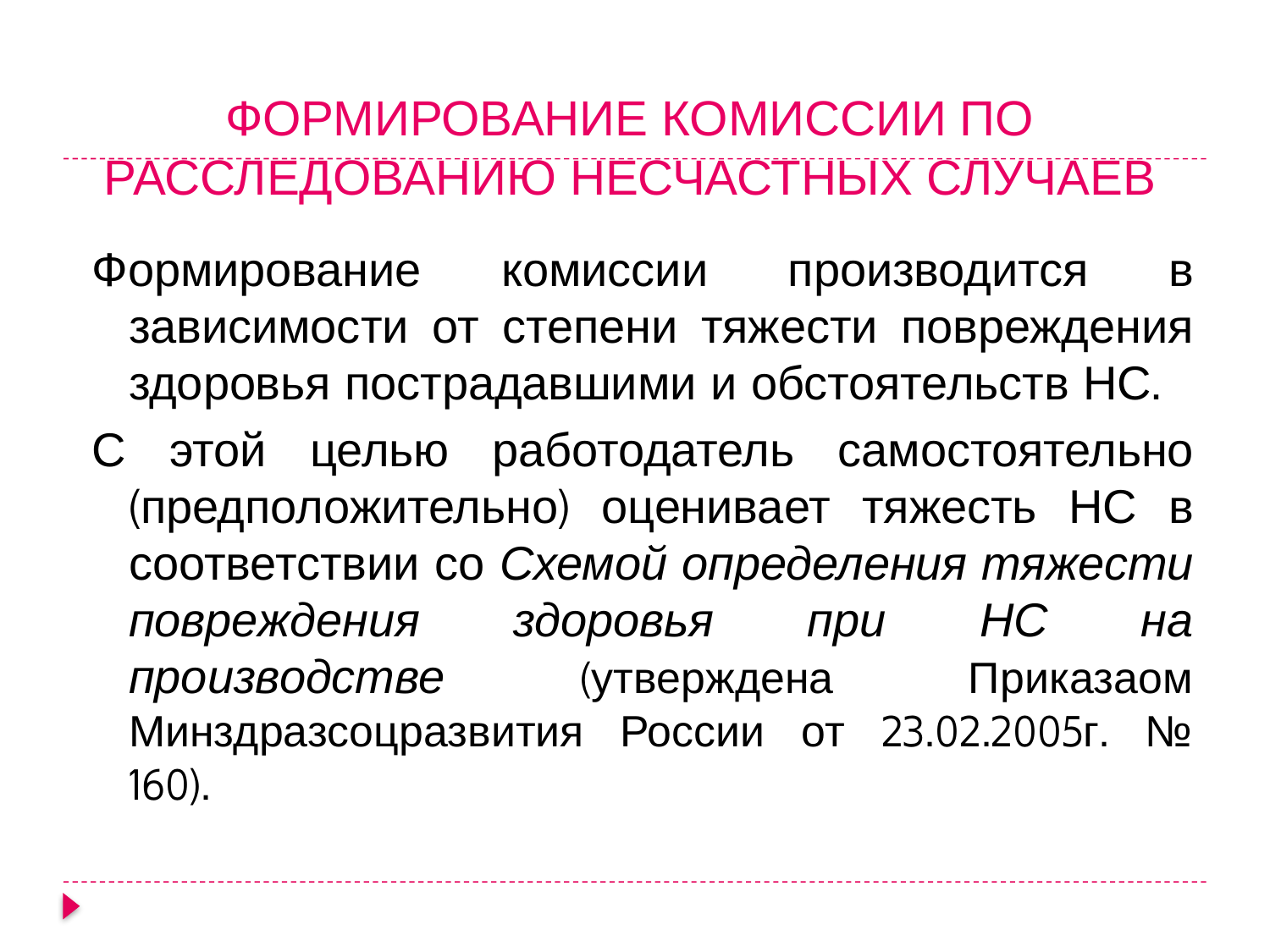

# ФОРМИРОВАНИЕ КОМИССИИ ПО РАССЛЕДОВАНИЮ НЕСЧАСТНЫХ СЛУЧАЕВ
Формирование комиссии производится в зависимости от степени тяжести повреждения здоровья пострадавшими и обстоятельств НС.
С этой целью работодатель самостоятельно (предположительно) оценивает тяжесть НС в соответствии со Схемой определения тяжести повреждения здоровья при НС на производстве (утверждена Приказаом Минздразсоцразвития России от 23.02.2005г. № 160).